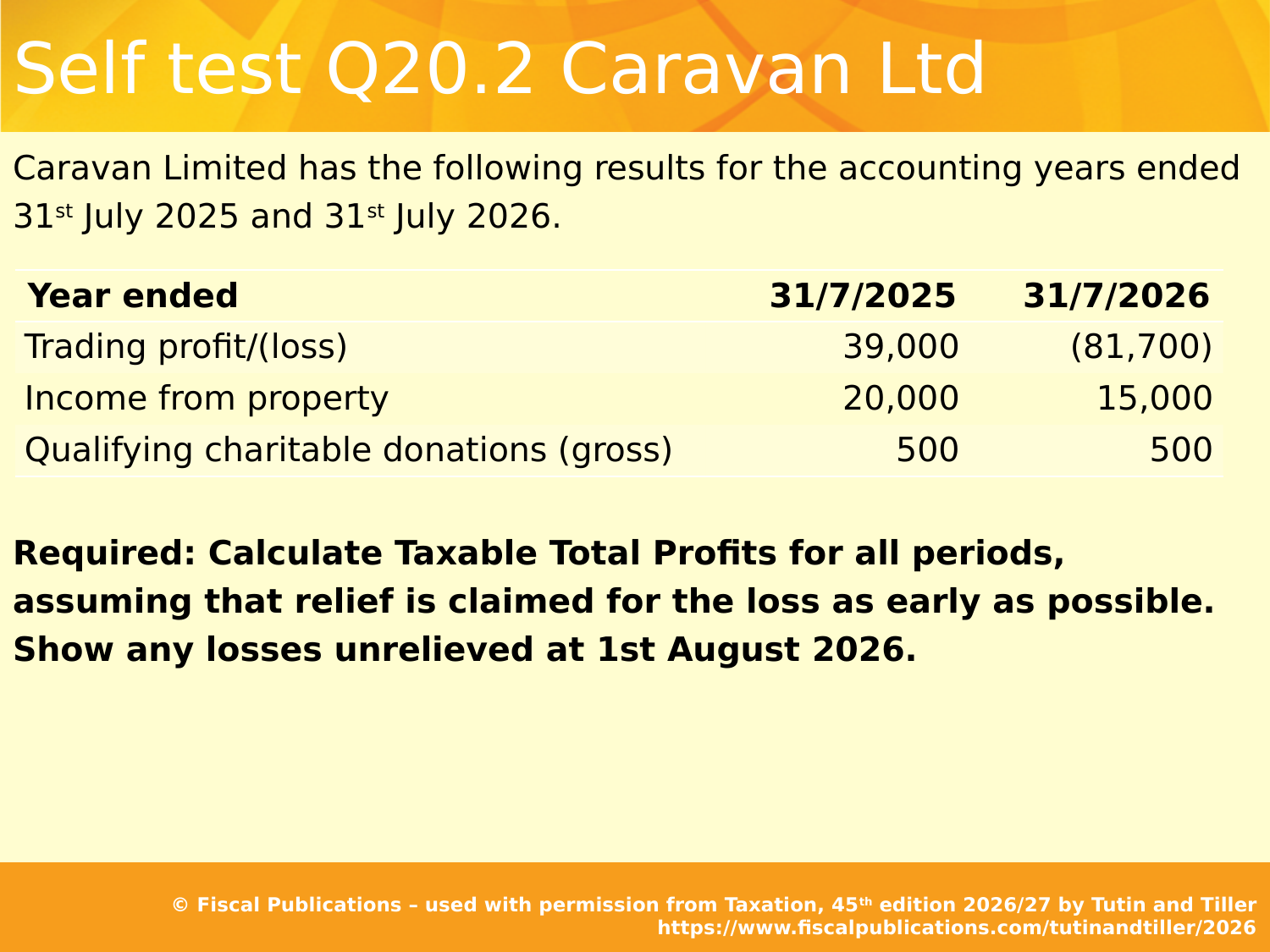

# Self test Q20.2 Caravan Ltd
Caravan Limited has the following results for the accounting years ended 31st July 2025 and 31st July 2026.

Required: Calculate Taxable Total Profits for all periods, assuming that relief is claimed for the loss as early as possible. Show any losses unrelieved at 1st August 2026.

| Year ended | 31/7/2025 | 31/7/2026 |
| --- | --- | --- |
| Trading profit/(loss) | 39,000 | (81,700) |
| Income from property | 20,000 | 15,000 |
| Qualifying charitable donations (gross) | 500 | 500 |